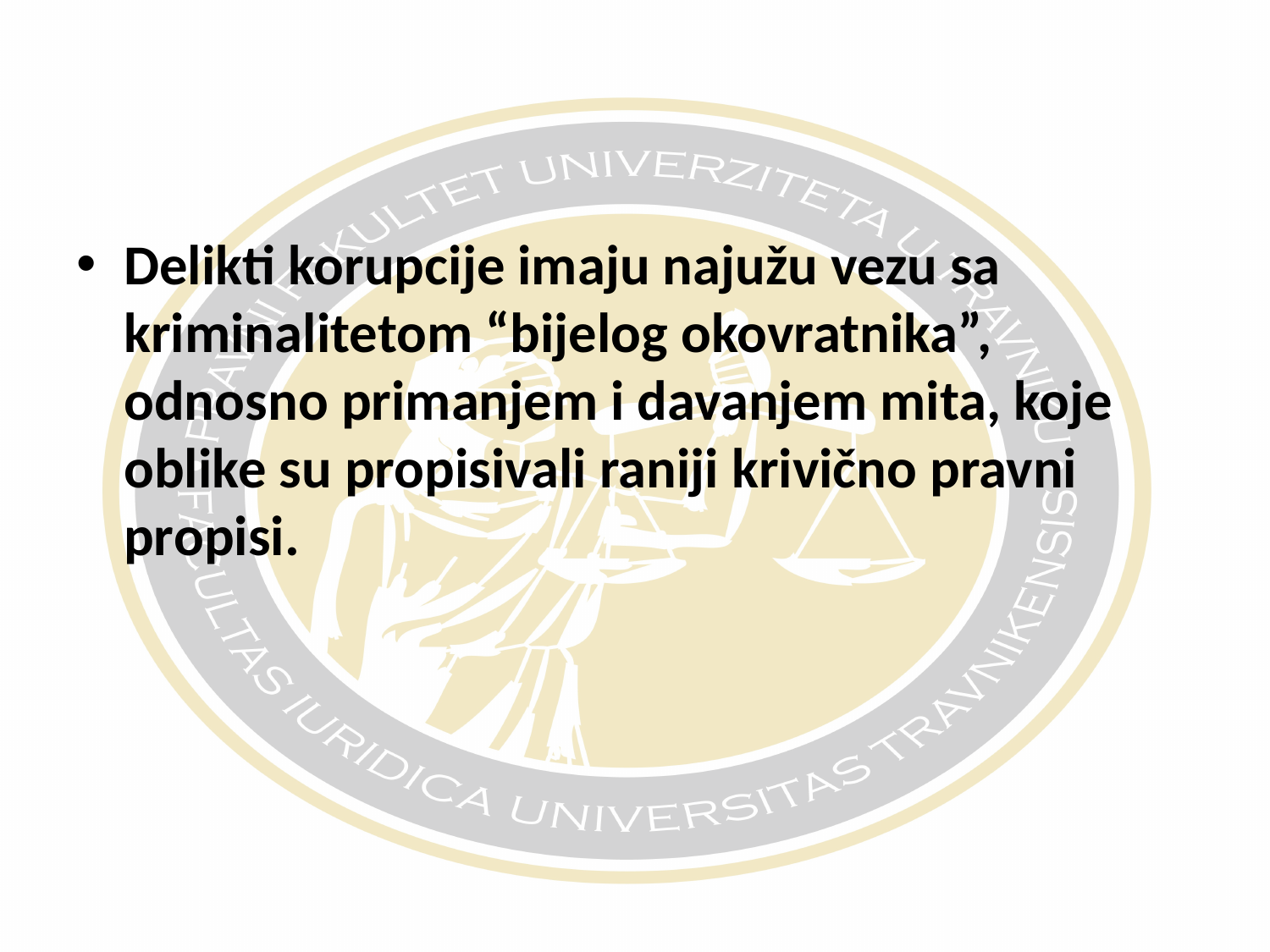

#
Delikti korupcije imaju najužu vezu sa kriminalitetom “bijelog okovratnika”, odnosno primanjem i davanjem mita, koje oblike su propisivali raniji krivično pravni propisi.